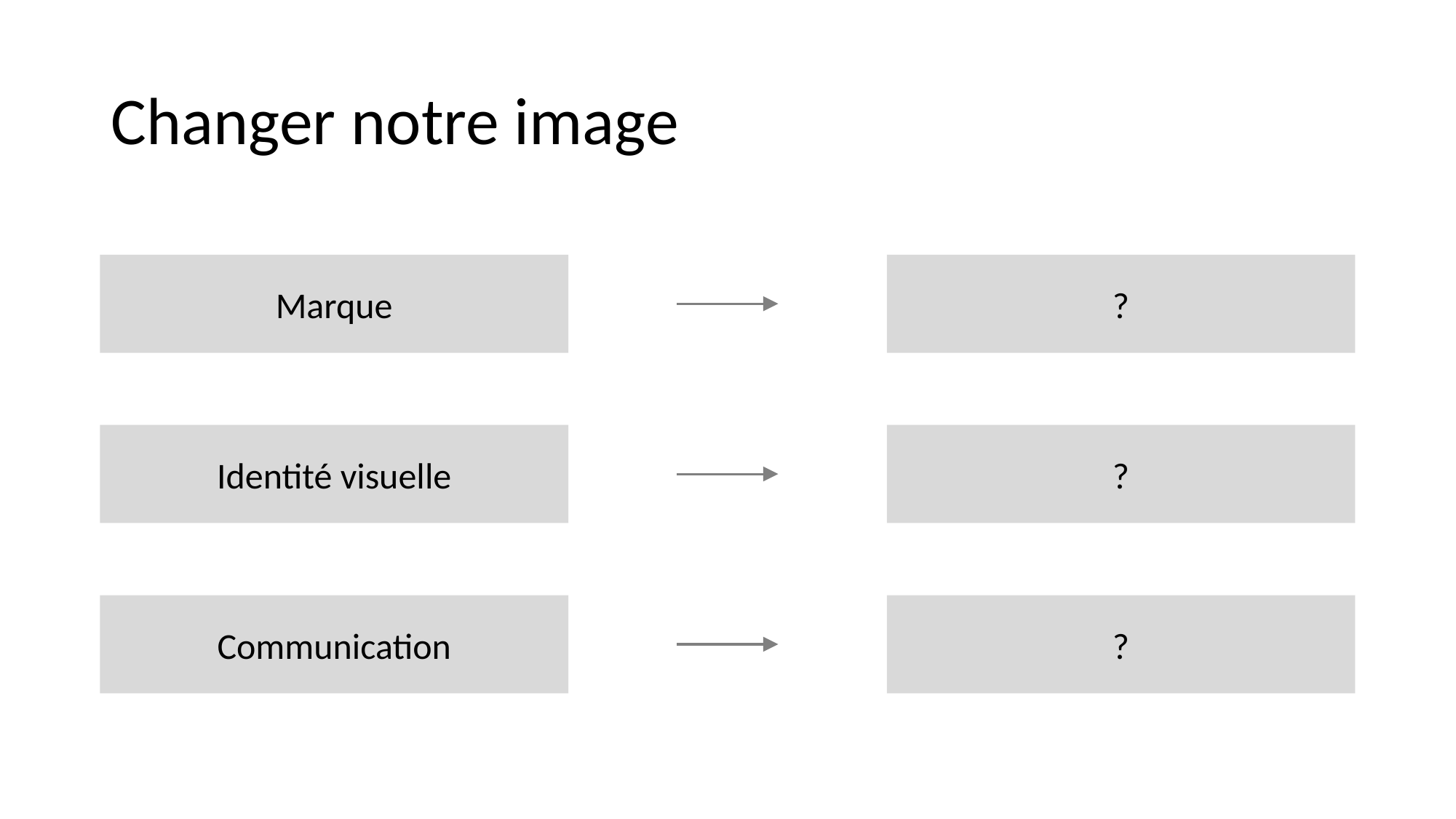

# Changer notre image
Marque
?
Identité visuelle
?
?
Communication